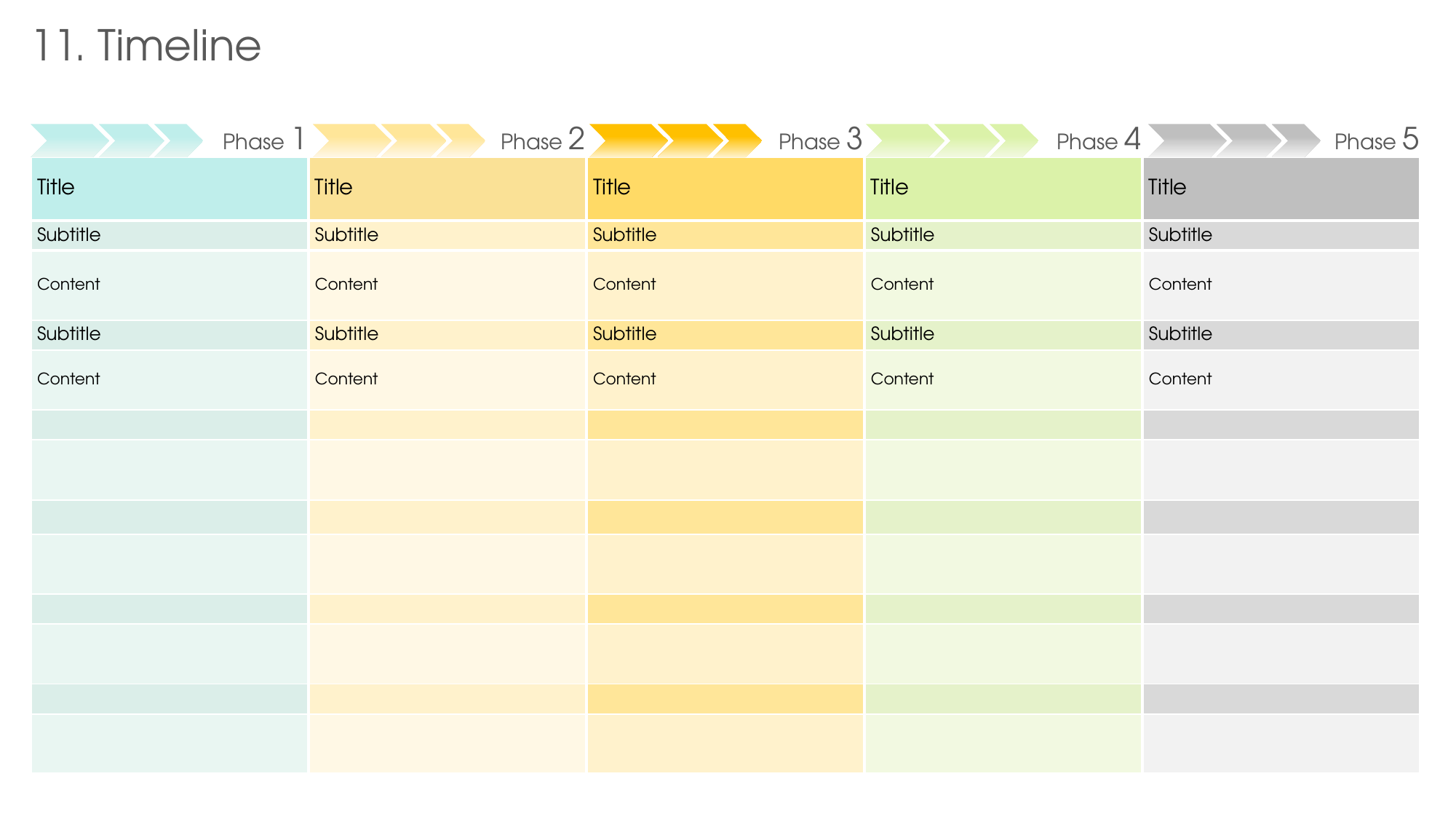

11. Timeline

| Phase 1 | Phase 2 | Phase 3 | Phase 4 | Phase 5 |
| --- | --- | --- | --- | --- |
| Title | Title | Title | Title | Title |
| Subtitle | Subtitle | Subtitle | Subtitle | Subtitle |
| Content | Content | Content | Content | Content |
| Subtitle | Subtitle | Subtitle | Subtitle | Subtitle |
| Content | Content | Content | Content | Content |
|  |  |  |  |  |
|  |  |  |  |  |
|  |  |  |  |  |
|  |  |  |  |  |
|  |  |  |  |  |
|  |  |  |  |  |
|  |  |  |  |  |
|  |  |  |  |  |